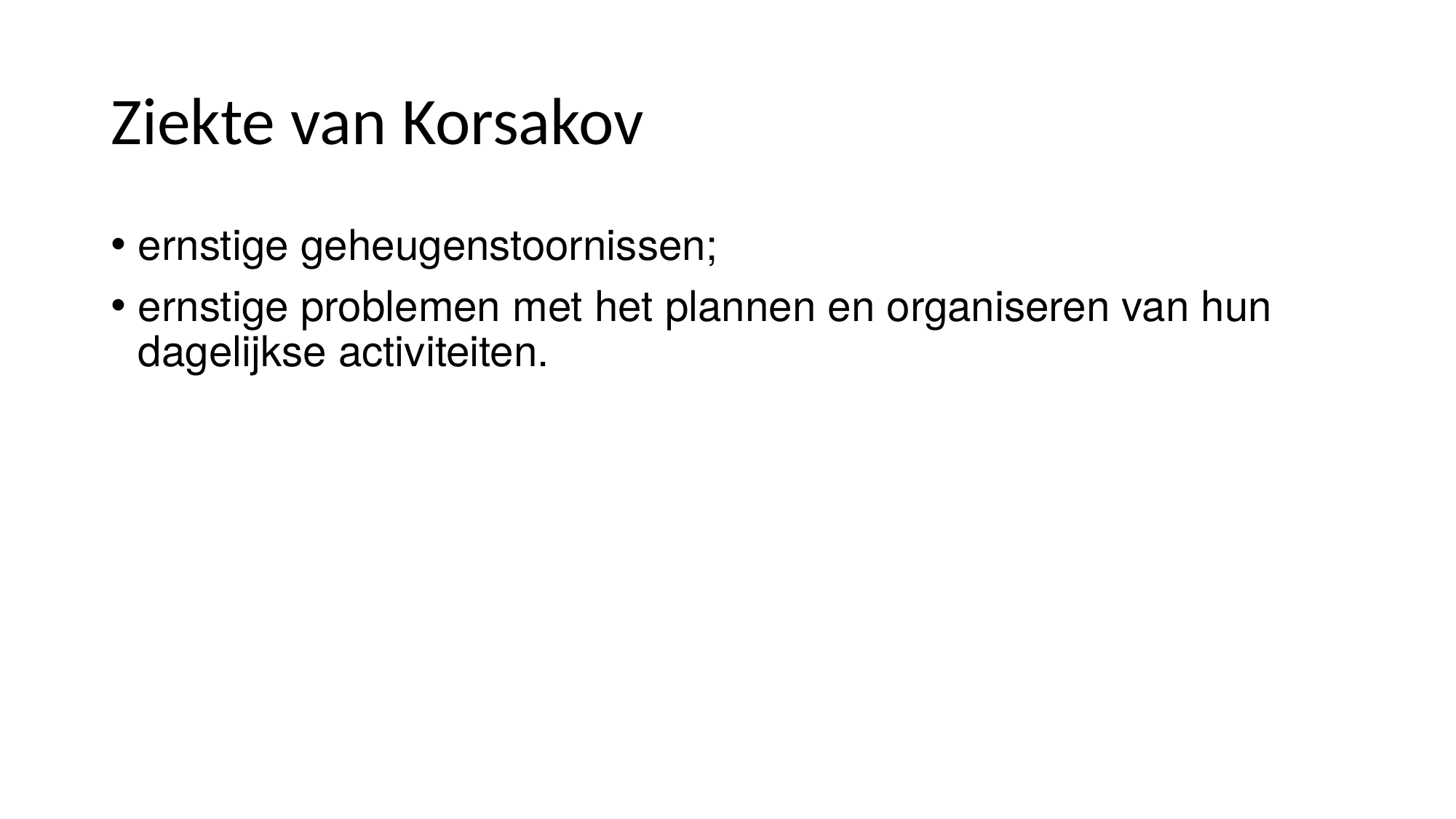

# Ziekte van Korsakov
ernstige geheugenstoornissen;
ernstige problemen met het plannen en organiseren van hun dagelijkse activiteiten.